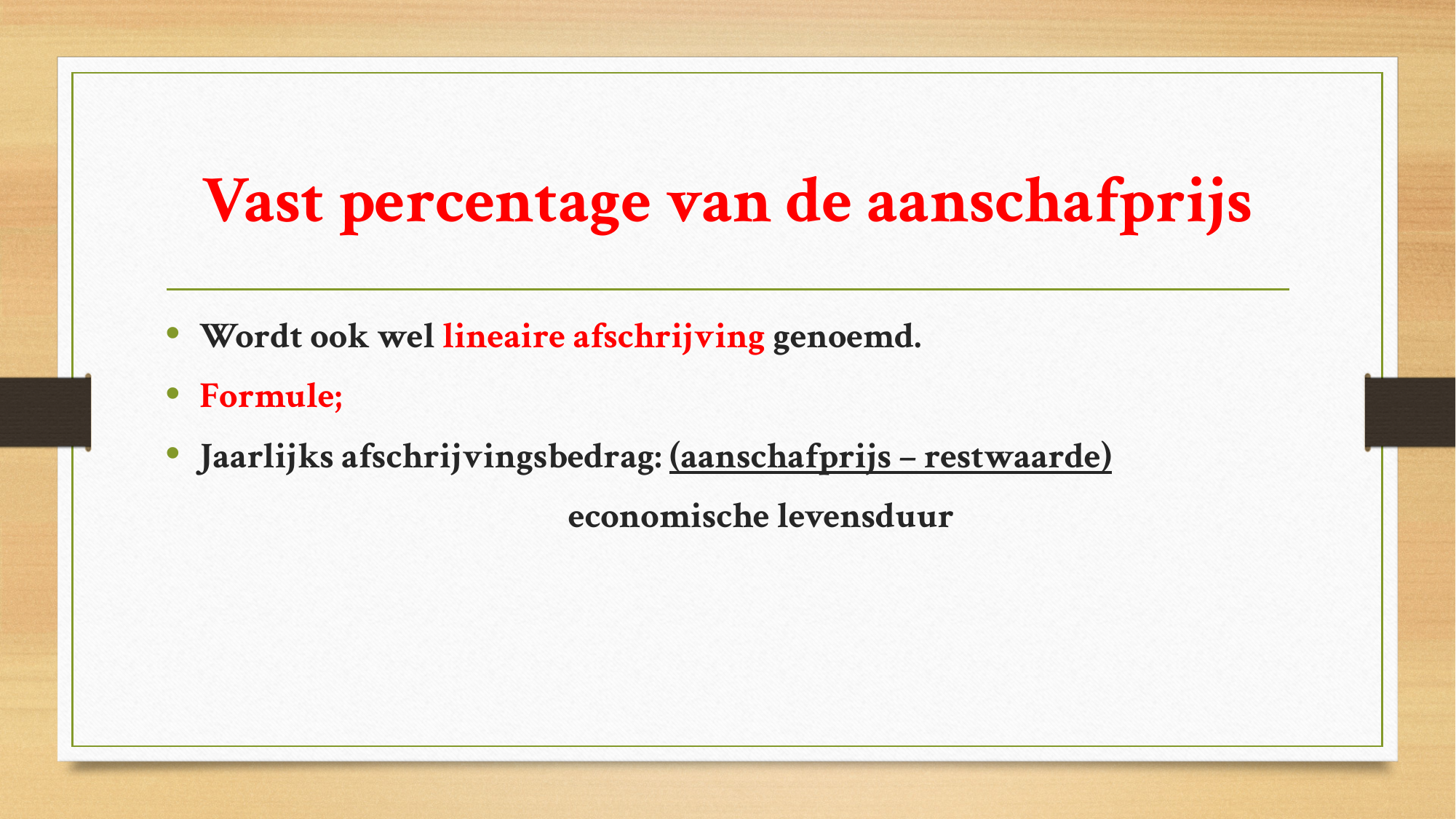

# Vast percentage van de aanschafprijs
Wordt ook wel lineaire afschrijving genoemd.
Formule;
Jaarlijks afschrijvingsbedrag: (aanschafprijs – restwaarde)
                                                      economische levensduur